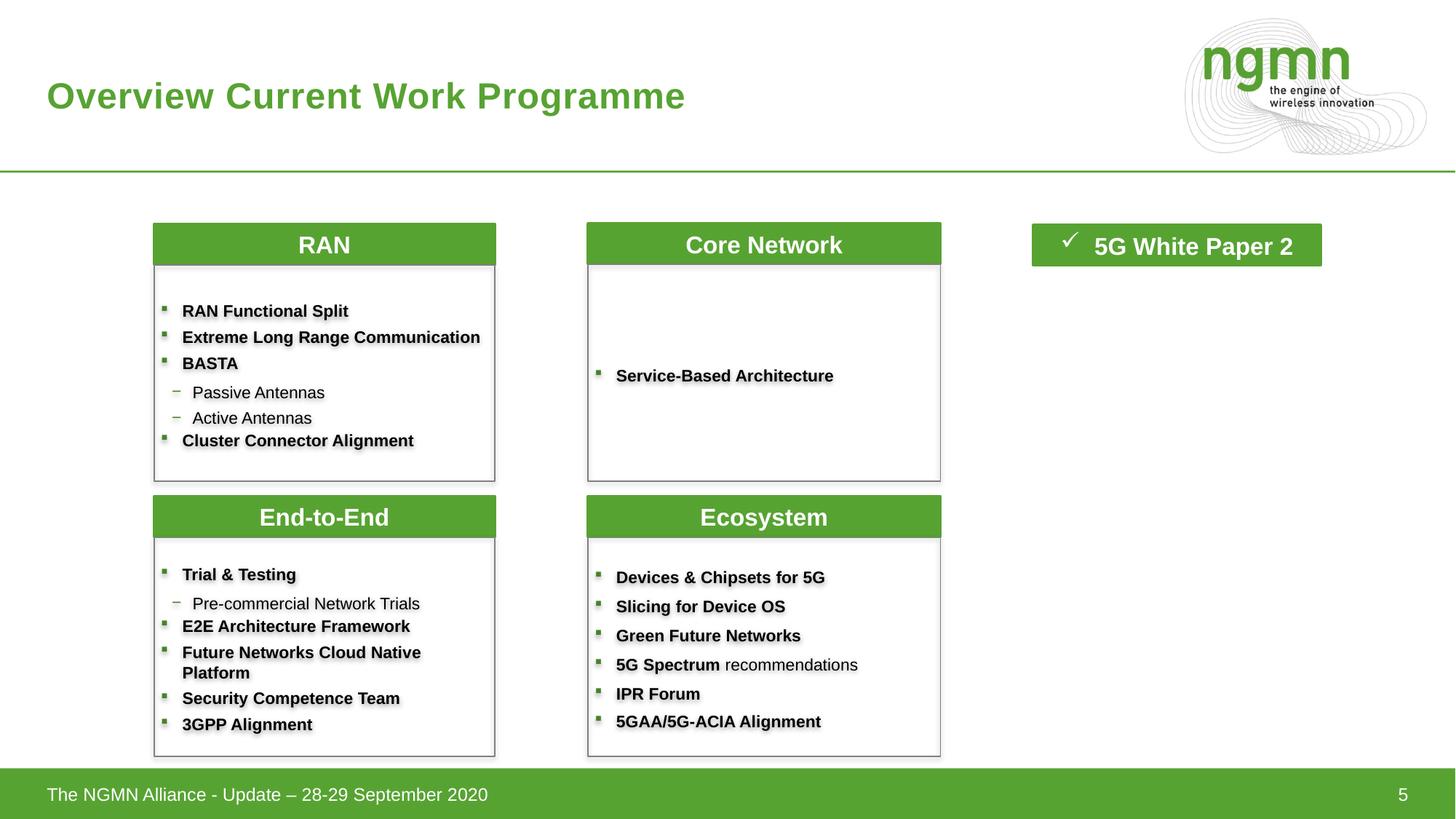

# Overview Current Work Programme
Core Network
RAN
5G White Paper 2
Service-Based Architecture
RAN Functional Split
Extreme Long Range Communication
BASTA
Passive Antennas
Active Antennas
Cluster Connector Alignment
End-to-End
Ecosystem
Devices & Chipsets for 5G
Slicing for Device OS
Green Future Networks
5G Spectrum recommendations
IPR Forum
5GAA/5G-ACIA Alignment
Trial & Testing
Pre-commercial Network Trials
E2E Architecture Framework
Future Networks Cloud Native Platform
Security Competence Team
3GPP Alignment
The NGMN Alliance - Update – 28-29 September 2020
5